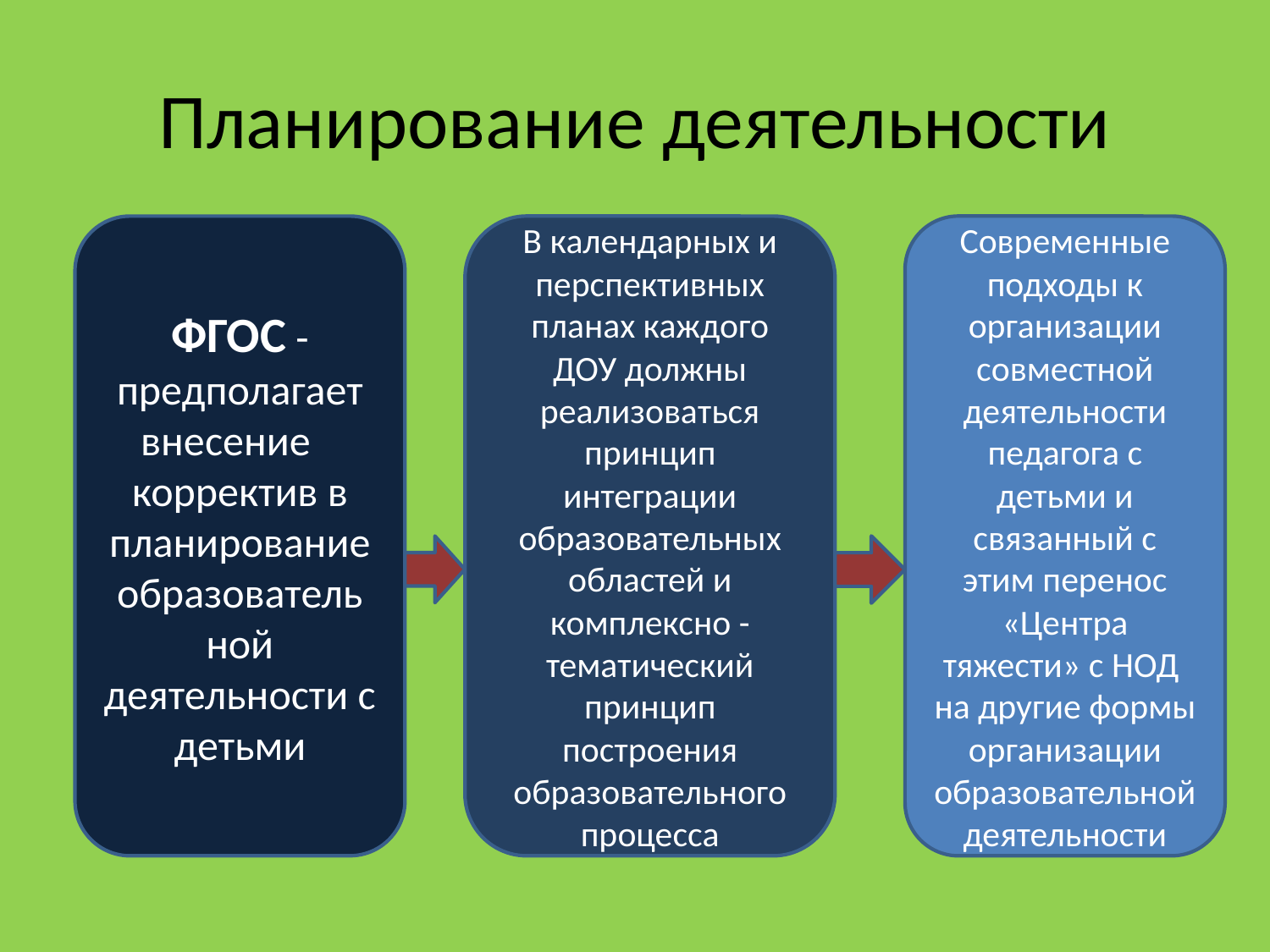

# Планирование деятельности
ФГОС - предполагает внесение    корректив в планирование образователь
ной деятельности с детьми
В календарных и перспективных планах каждого ДОУ должны реализоваться принцип интеграции образовательных областей и комплексно - тематический принцип построения образовательного процесса
Современные подходы к организации совместной деятельности педагога с детьми и связанный с этим перенос «Центра тяжести» с НОД  на другие формы организации образовательной деятельности